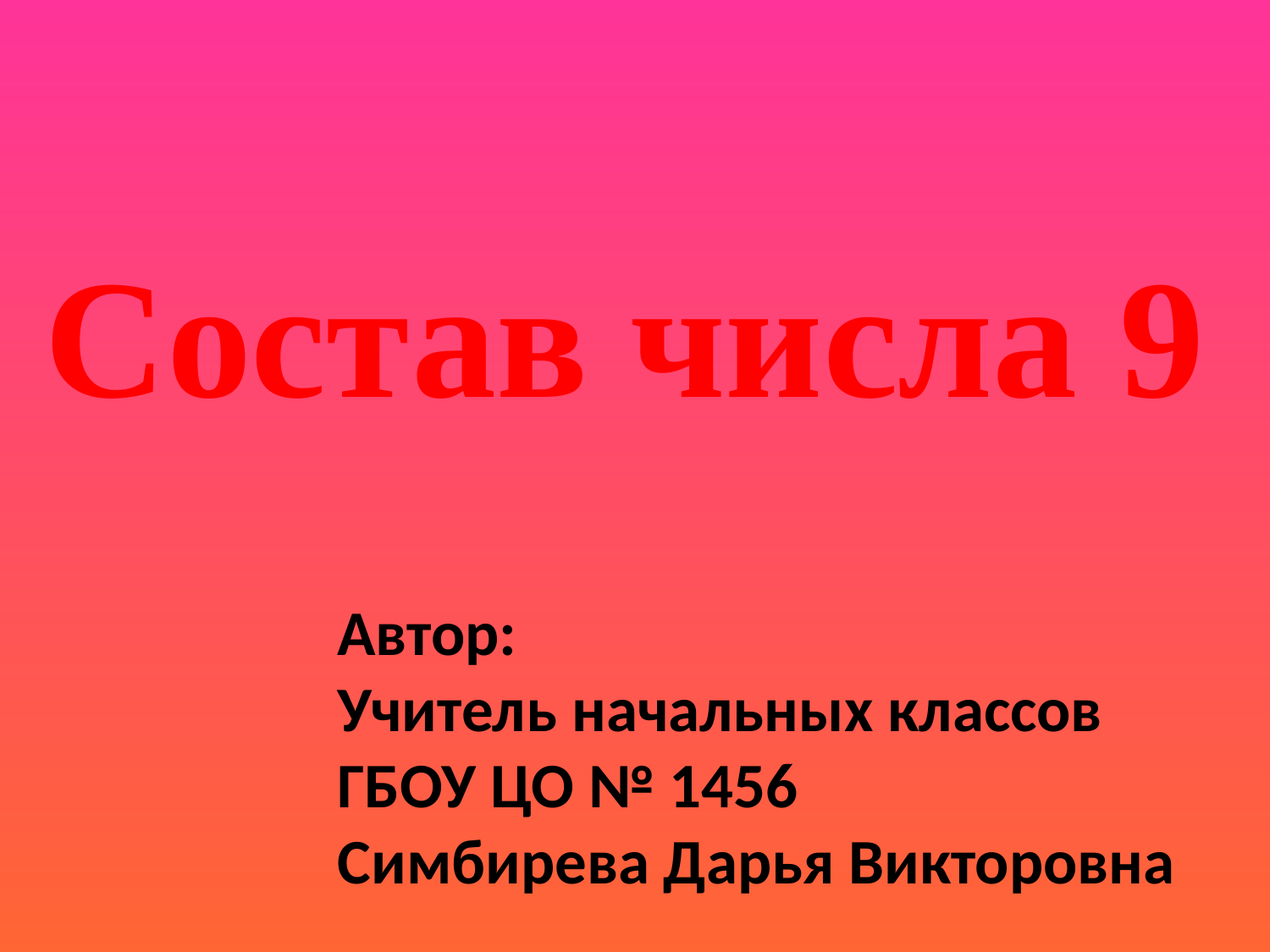

# Состав числа 9
Автор:
Учитель начальных классов
ГБОУ ЦО № 1456
Симбирева Дарья Викторовна